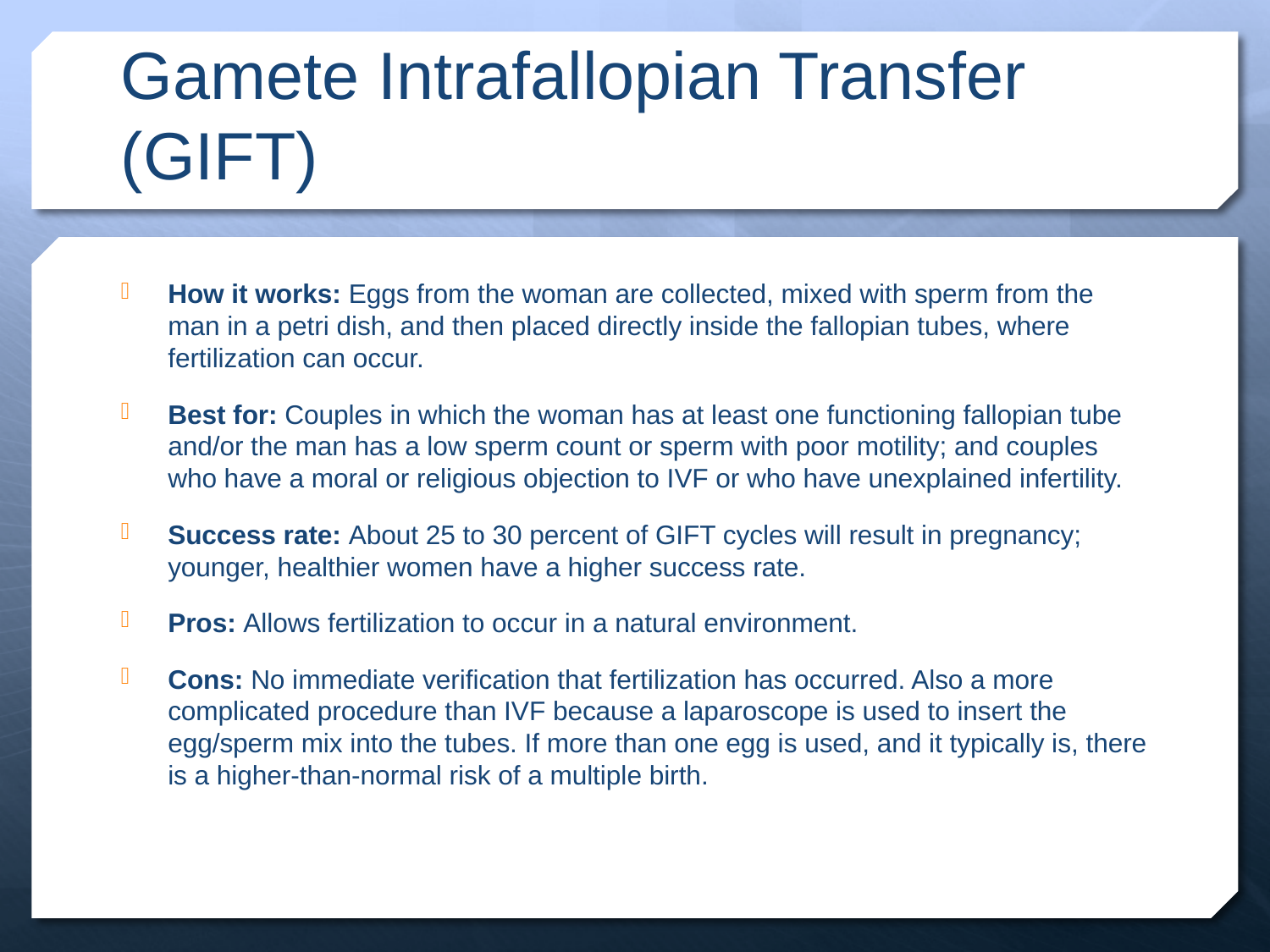

# Gamete Intrafallopian Transfer (GIFT)
How it works: Eggs from the woman are collected, mixed with sperm from the man in a petri dish, and then placed directly inside the fallopian tubes, where fertilization can occur.
Best for: Couples in which the woman has at least one functioning fallopian tube and/or the man has a low sperm count or sperm with poor motility; and couples who have a moral or religious objection to IVF or who have unexplained infertility.
Success rate: About 25 to 30 percent of GIFT cycles will result in pregnancy; younger, healthier women have a higher success rate.
Pros: Allows fertilization to occur in a natural environment.
Cons: No immediate verification that fertilization has occurred. Also a more complicated procedure than IVF because a laparoscope is used to insert the egg/sperm mix into the tubes. If more than one egg is used, and it typically is, there is a higher-than-normal risk of a multiple birth.